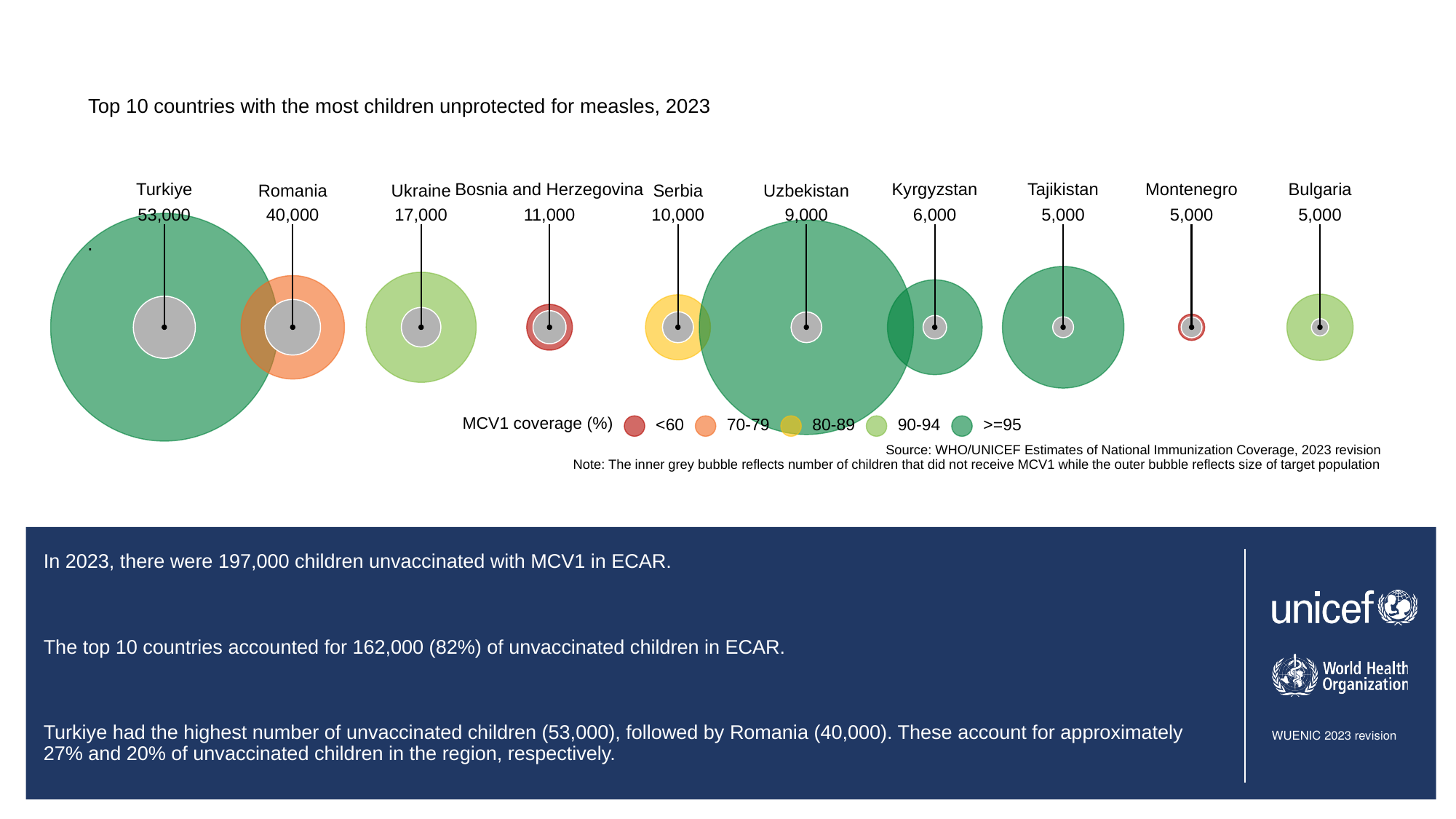

Top 10 countries with the most children unprotected for measles, 2023

Turkiye
Bosnia and Herzegovina
Kyrgyzstan
Tajikistan
Montenegro
Bulgaria
Serbia
Ukraine
Uzbekistan
Romania

53,000
40,000
17,000
11,000
10,000
9,000
6,000
5,000
5,000
5,000

.

MCV1 coverage (%)
<60
70-79
80-89
90-94
>=95
Source: WHO/UNICEF Estimates of National Immunization Coverage, 2023 revision
Note: The inner grey bubble reflects number of children that did not receive MCV1 while the outer bubble reflects size of target population
# In 2023, there were 197,000 children unvaccinated with MCV1 in ECAR.

The top 10 countries accounted for 162,000 (82%) of unvaccinated children in ECAR.

Turkiye had the highest number of unvaccinated children (53,000), followed by Romania (40,000). These account for approximately 27% and 20% of unvaccinated children in the region, respectively.

Absolute numbers of un- and undervaccinated children is driven by a combination of birth cohort size and programme performance, as such, large birth cohort countries may have a large number of zero-dose children despite higher coverage than other countries.